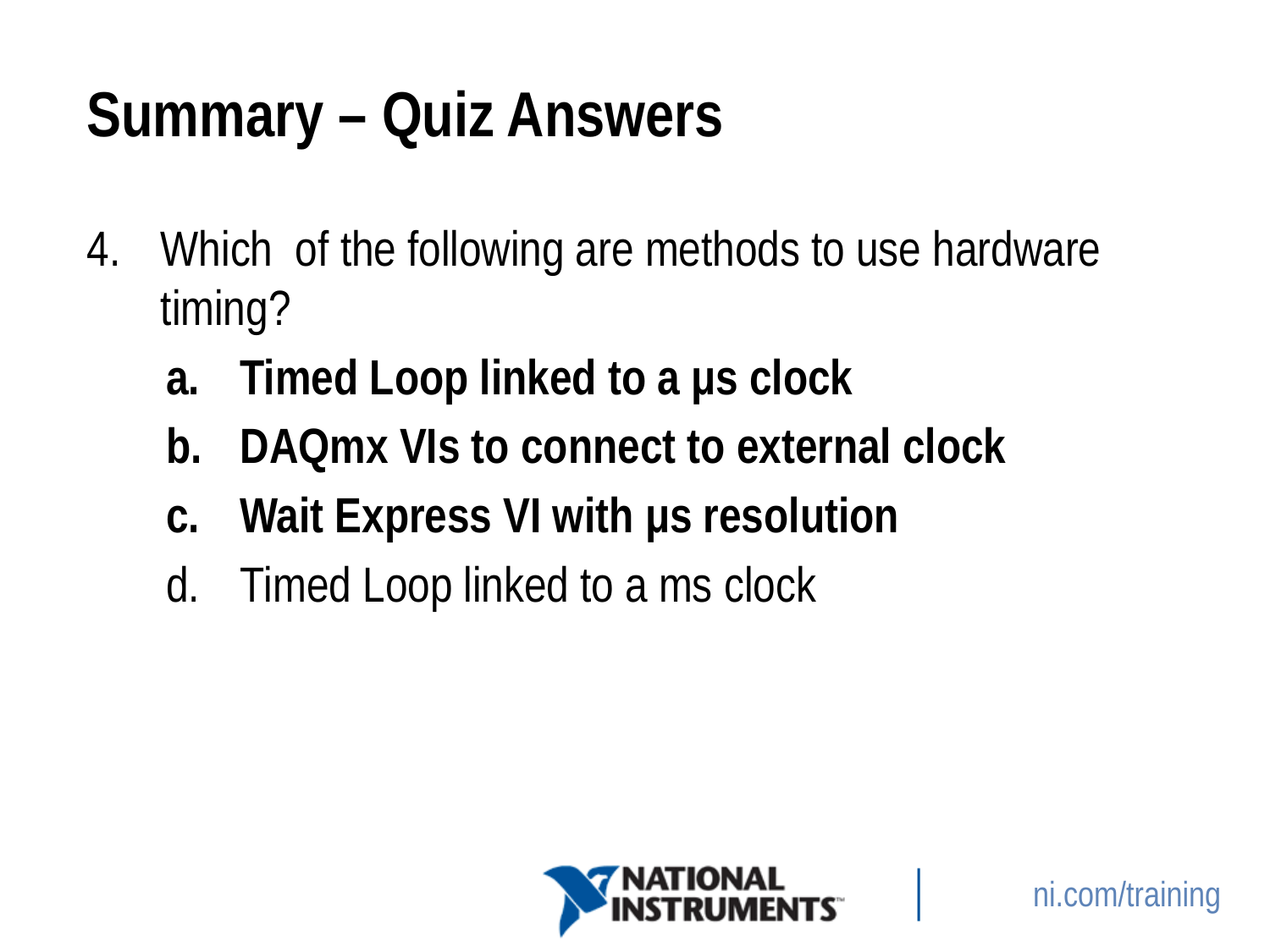

# Summary – Quiz Answers
Which  of the following are methods to use hardware timing?
Timed Loop linked to a μs clock
DAQmx VIs to connect to external clock
Wait Express VI with μs resolution
Timed Loop linked to a ms clock